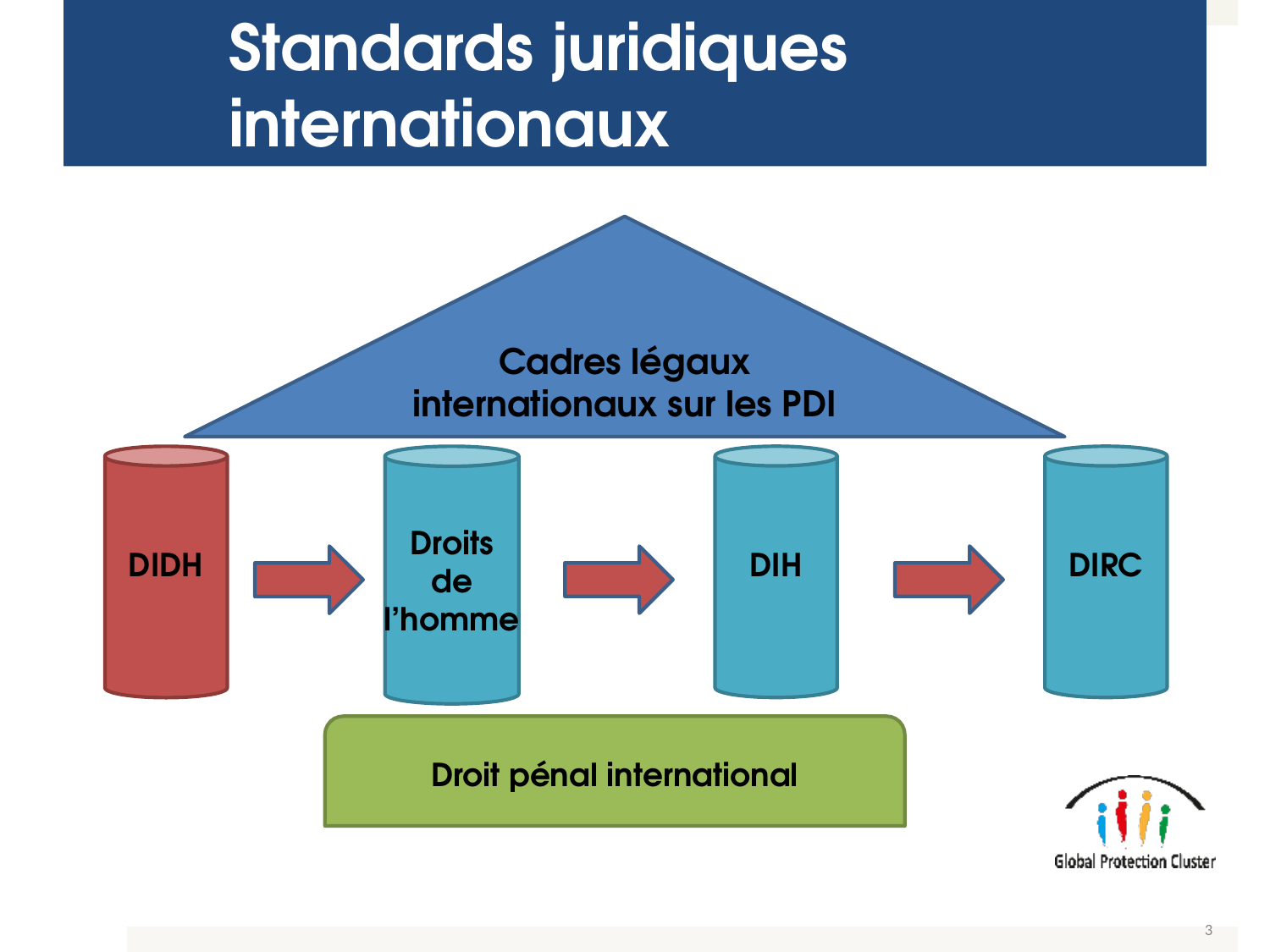

# Standards juridiques internationaux
Cadres légaux
internationaux sur les PDI

DIDH

Droits
de
l’homme

DIH

DIRC

Droit pénal international